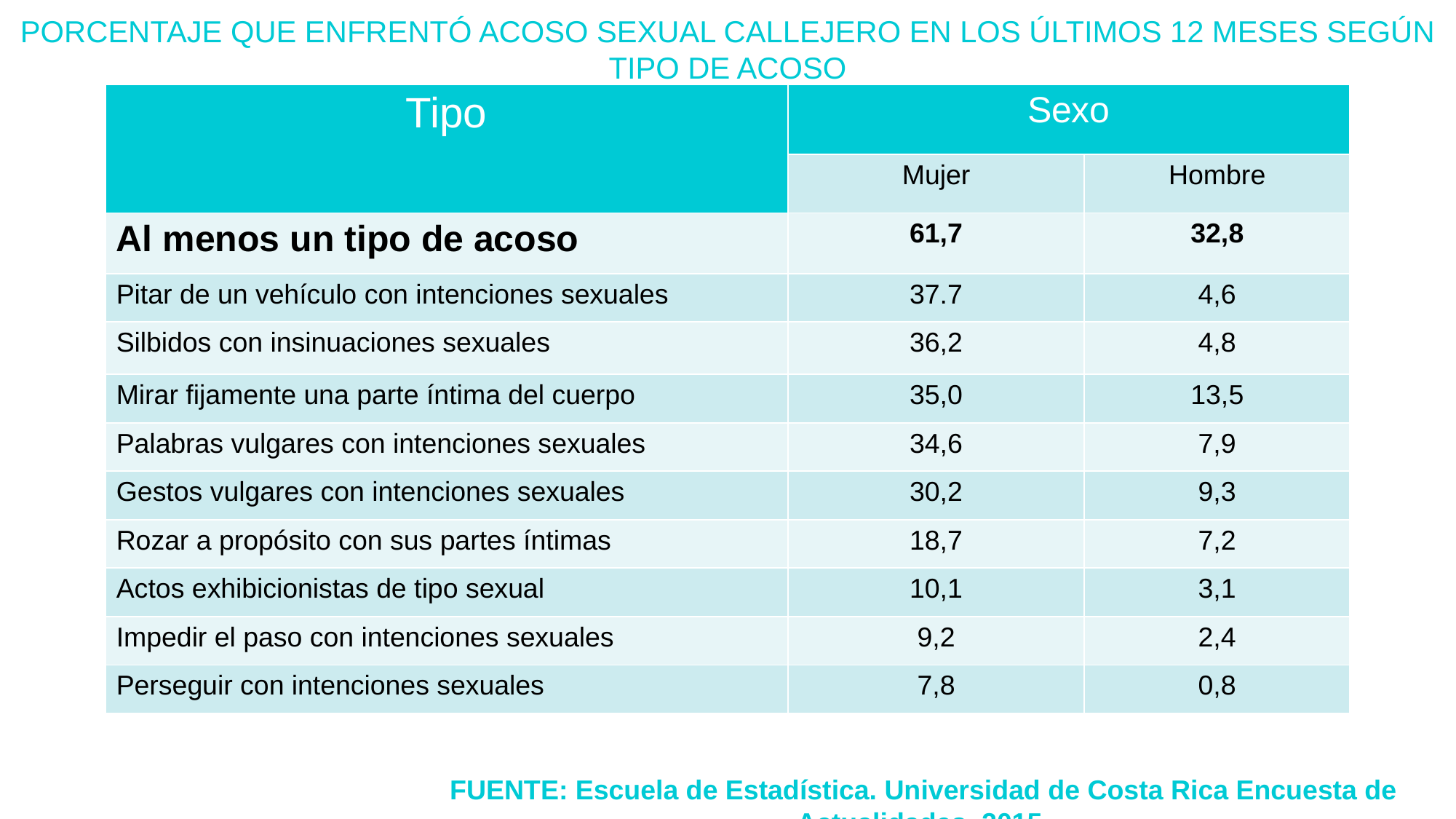

PORCENTAJE QUE ENFRENTÓ ACOSO SEXUAL CALLEJERO EN LOS ÚLTIMOS 12 MESES SEGÚN TIPO DE ACOSO
| Tipo | Sexo |  |
| --- | --- | --- |
|  | Mujer | Hombre |
| Al menos un tipo de acoso | 61,7 | 32,8 |
| Pitar de un vehículo con intenciones sexuales | 37.7 | 4,6 |
| Silbidos con insinuaciones sexuales | 36,2 | 4,8 |
| Mirar fijamente una parte íntima del cuerpo | 35,0 | 13,5 |
| Palabras vulgares con intenciones sexuales | 34,6 | 7,9 |
| Gestos vulgares con intenciones sexuales | 30,2 | 9,3 |
| Rozar a propósito con sus partes íntimas | 18,7 | 7,2 |
| Actos exhibicionistas de tipo sexual | 10,1 | 3,1 |
| Impedir el paso con intenciones sexuales | 9,2 | 2,4 |
| Perseguir con intenciones sexuales | 7,8 | 0,8 |
FUENTE: Escuela de Estadística. Universidad de Costa Rica Encuesta de Actualidades. 2015.